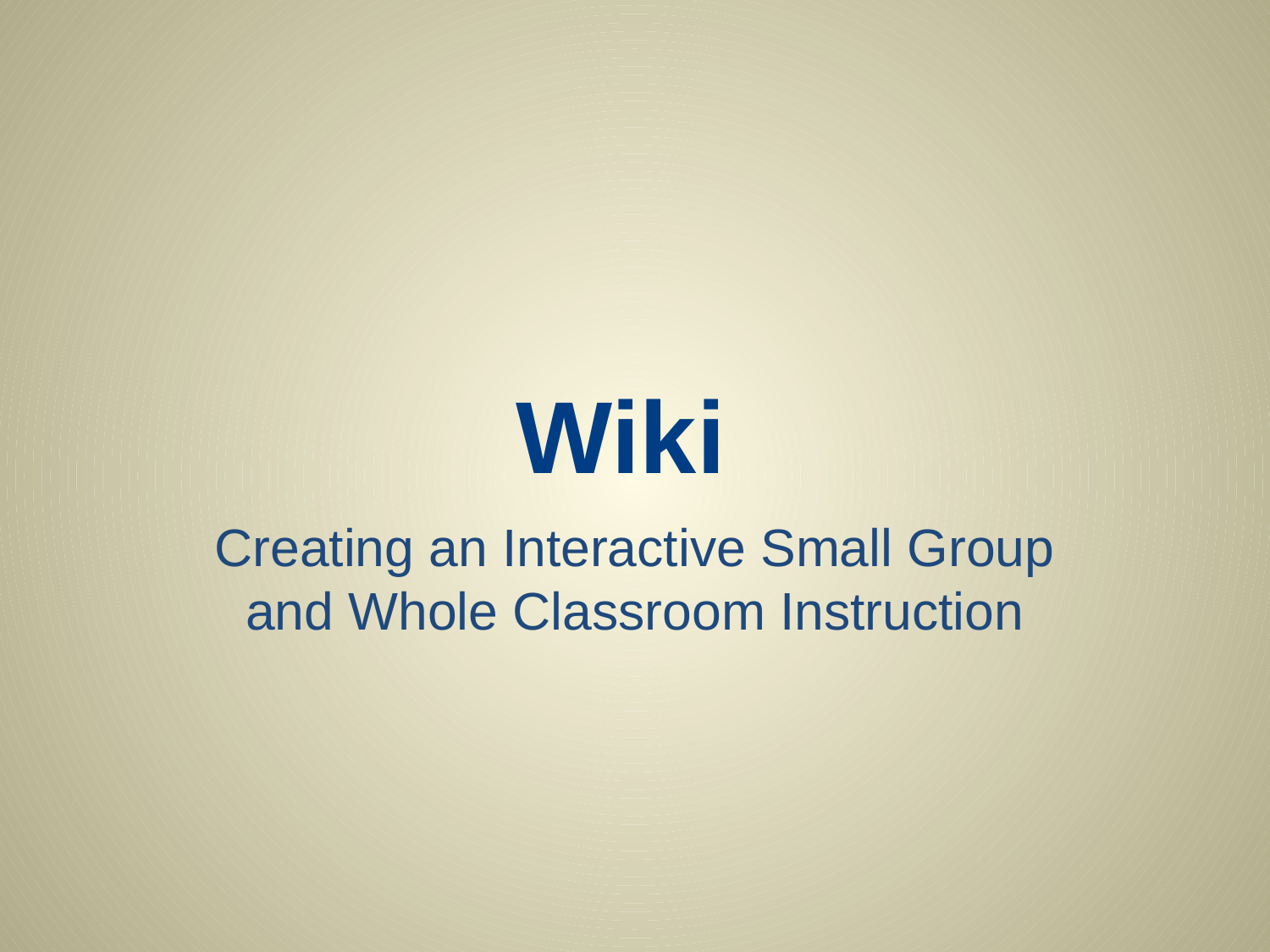

# Wiki
Creating an Interactive Small Group and Whole Classroom Instruction